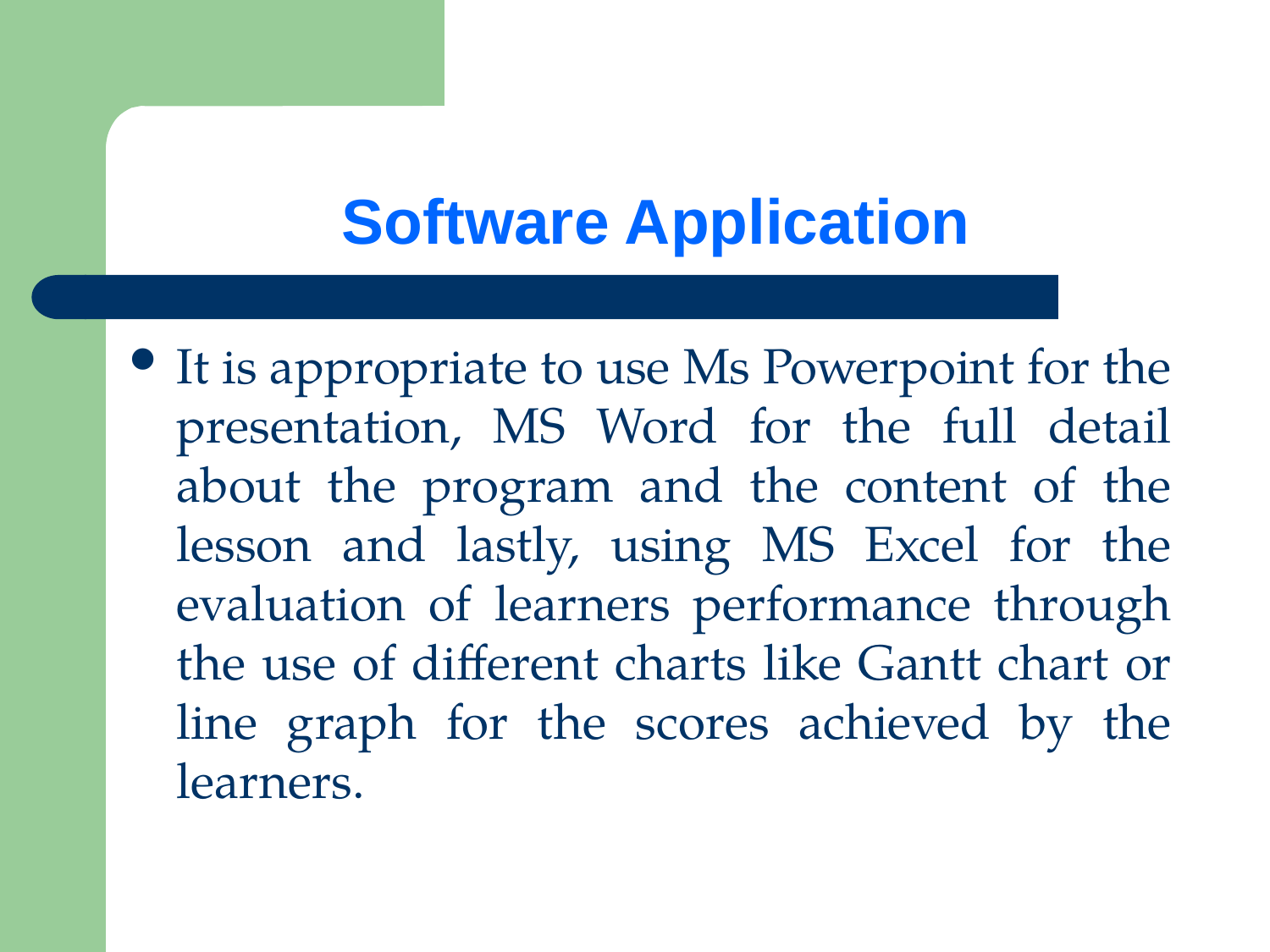

# Software Application
It is appropriate to use Ms Powerpoint for the presentation, MS Word for the full detail about the program and the content of the lesson and lastly, using MS Excel for the evaluation of learners performance through the use of different charts like Gantt chart or line graph for the scores achieved by the learners.